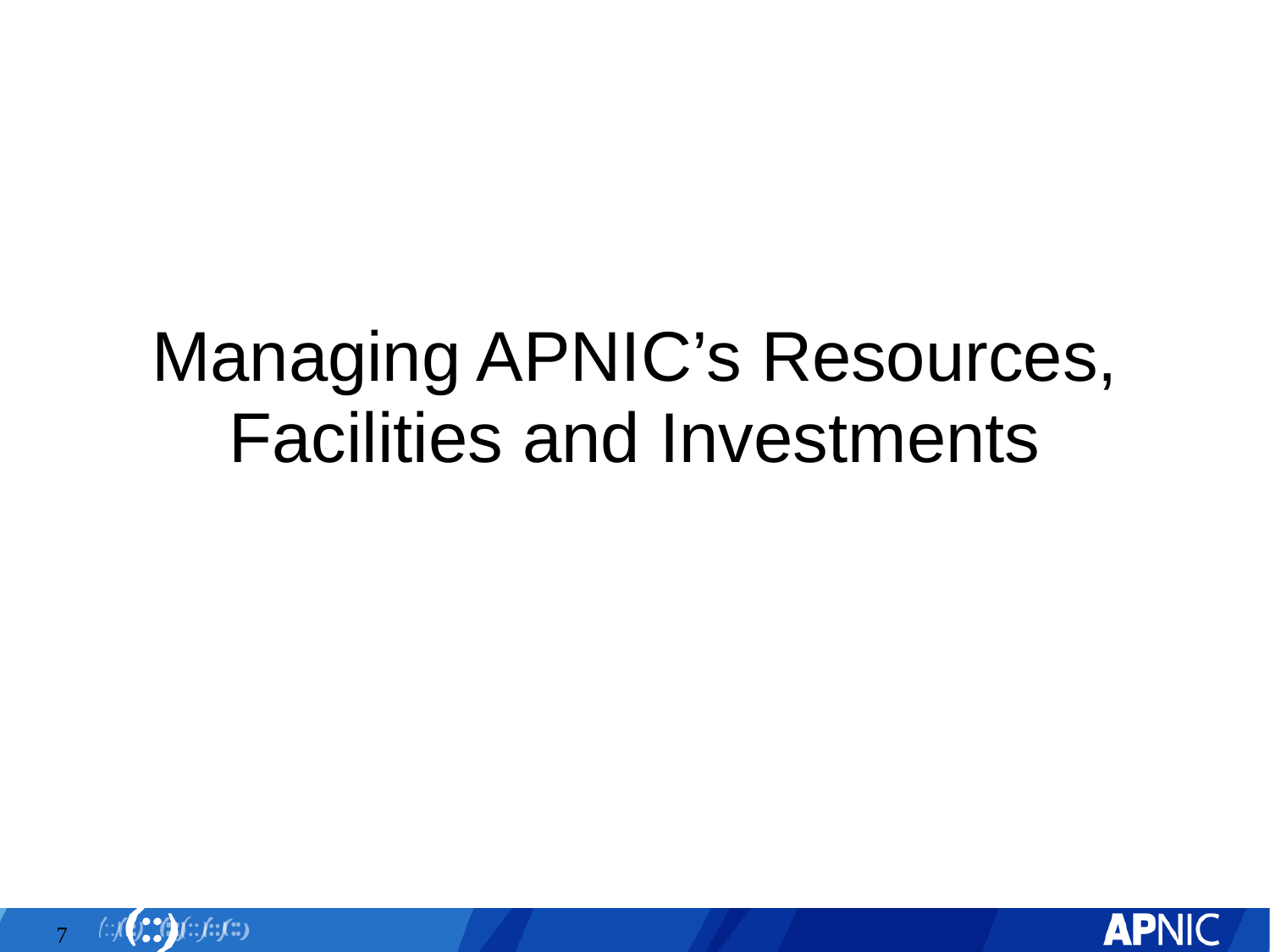

# Managing APNIC’s Resources, Facilities and Investments
7